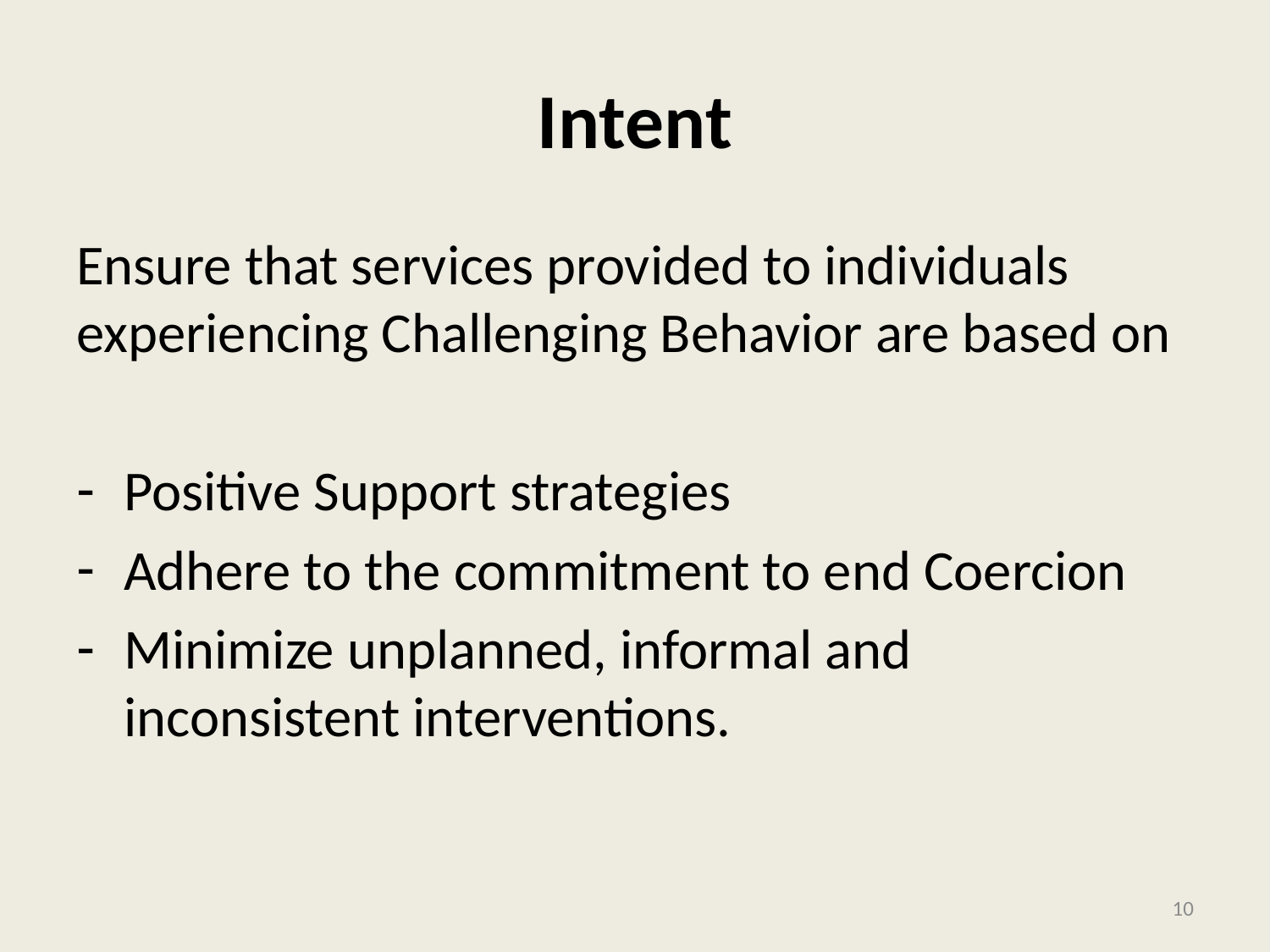

# Intent
Ensure that services provided to individuals experiencing Challenging Behavior are based on

Positive Support strategies
Adhere to the commitment to end Coercion
Minimize unplanned, informal and inconsistent interventions.

10